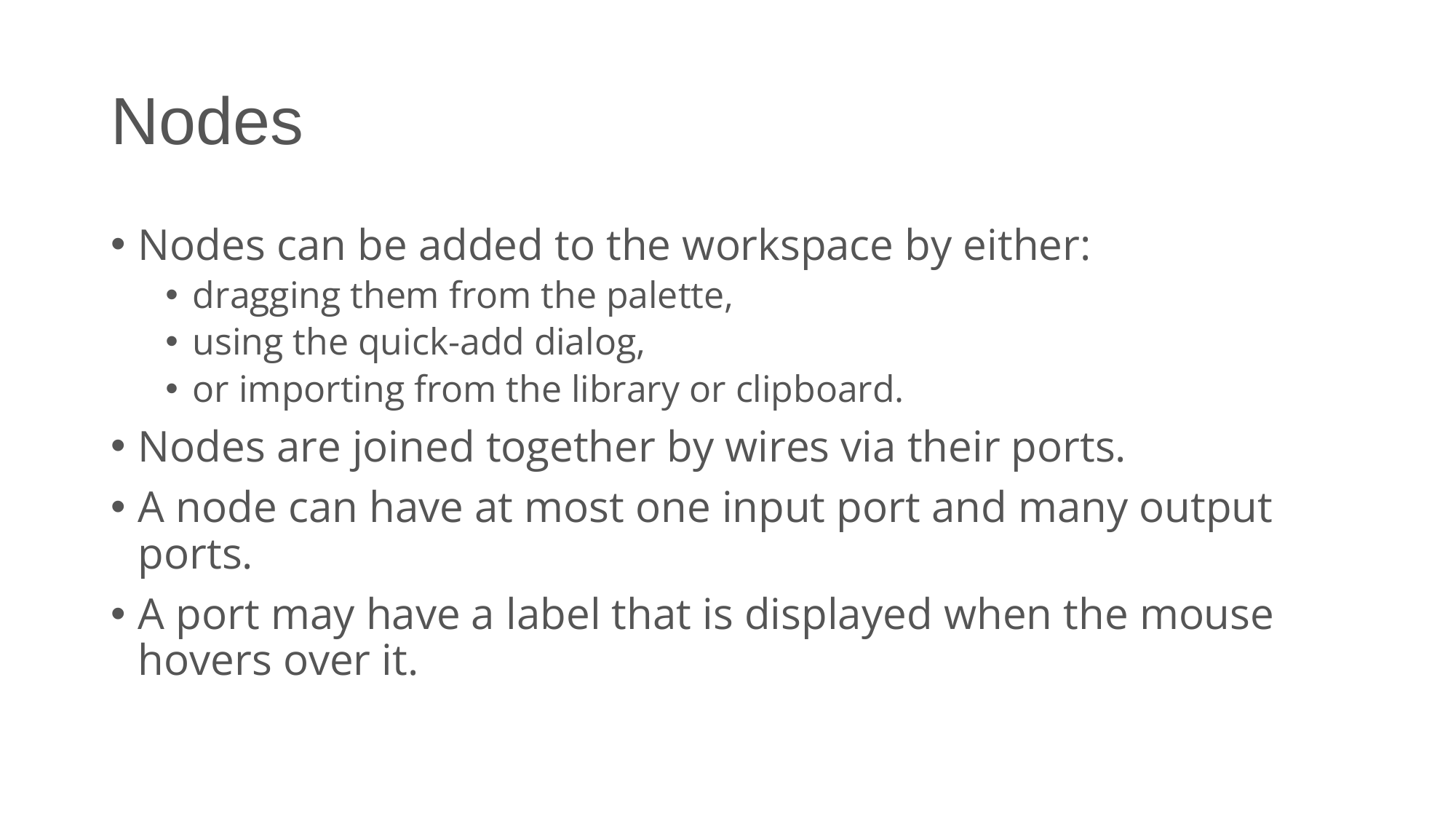

# Nodes
Nodes can be added to the workspace by either:
dragging them from the palette,
using the quick-add dialog,
or importing from the library or clipboard.
Nodes are joined together by wires via their ports.
A node can have at most one input port and many output ports.
A port may have a label that is displayed when the mouse hovers over it.